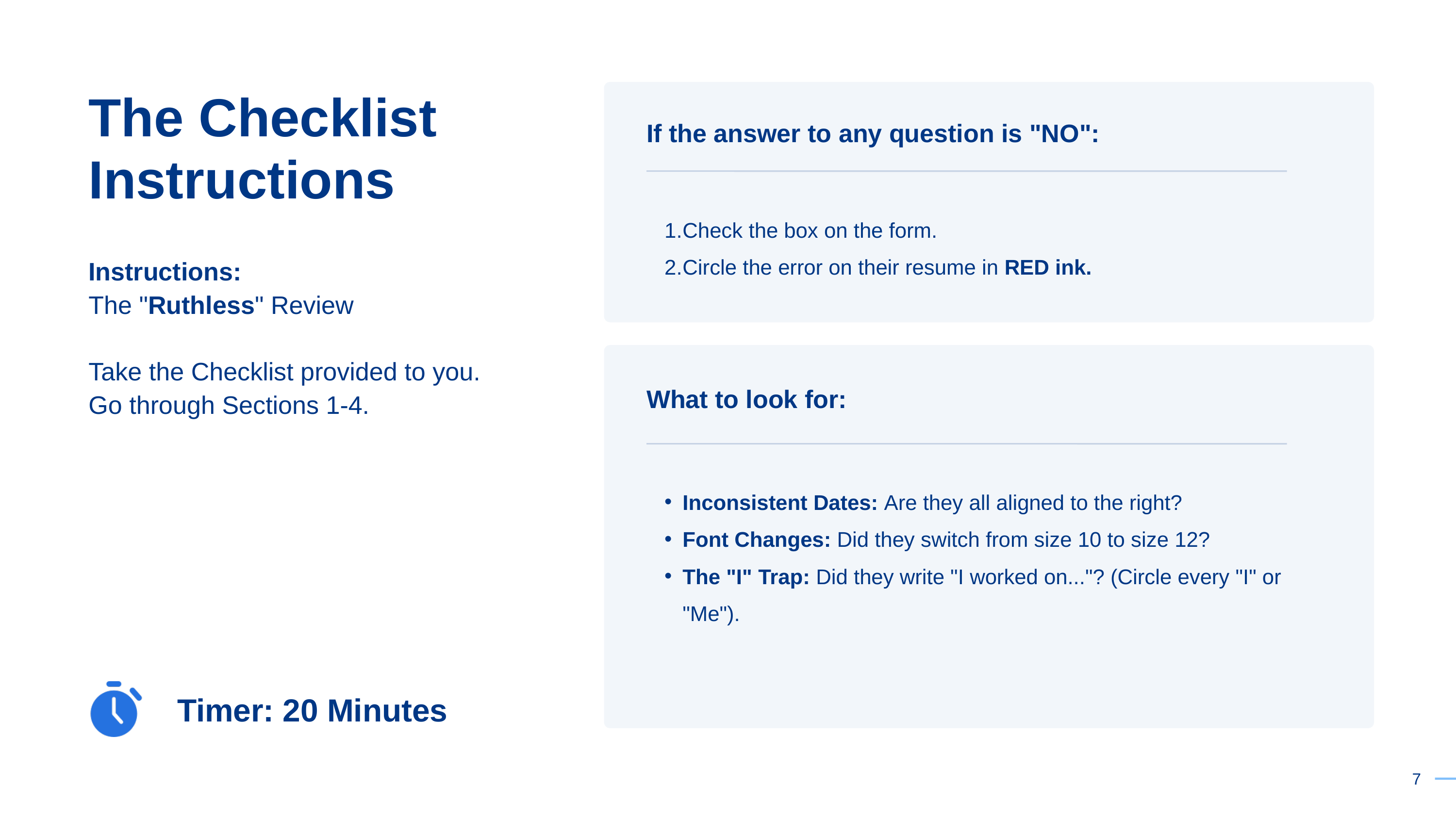

The Checklist Instructions
If the answer to any question is "NO":

Check the box on the form.
Circle the error on their resume in RED ink.
Instructions:
The "Ruthless" Review

Take the Checklist provided to you. Go through Sections 1-4.

What to look for:

Inconsistent Dates: Are they all aligned to the right?
Font Changes: Did they switch from size 10 to size 12?
The "I" Trap: Did they write "I worked on..."? (Circle every "I" or "Me").

Timer: 20 Minutes
7